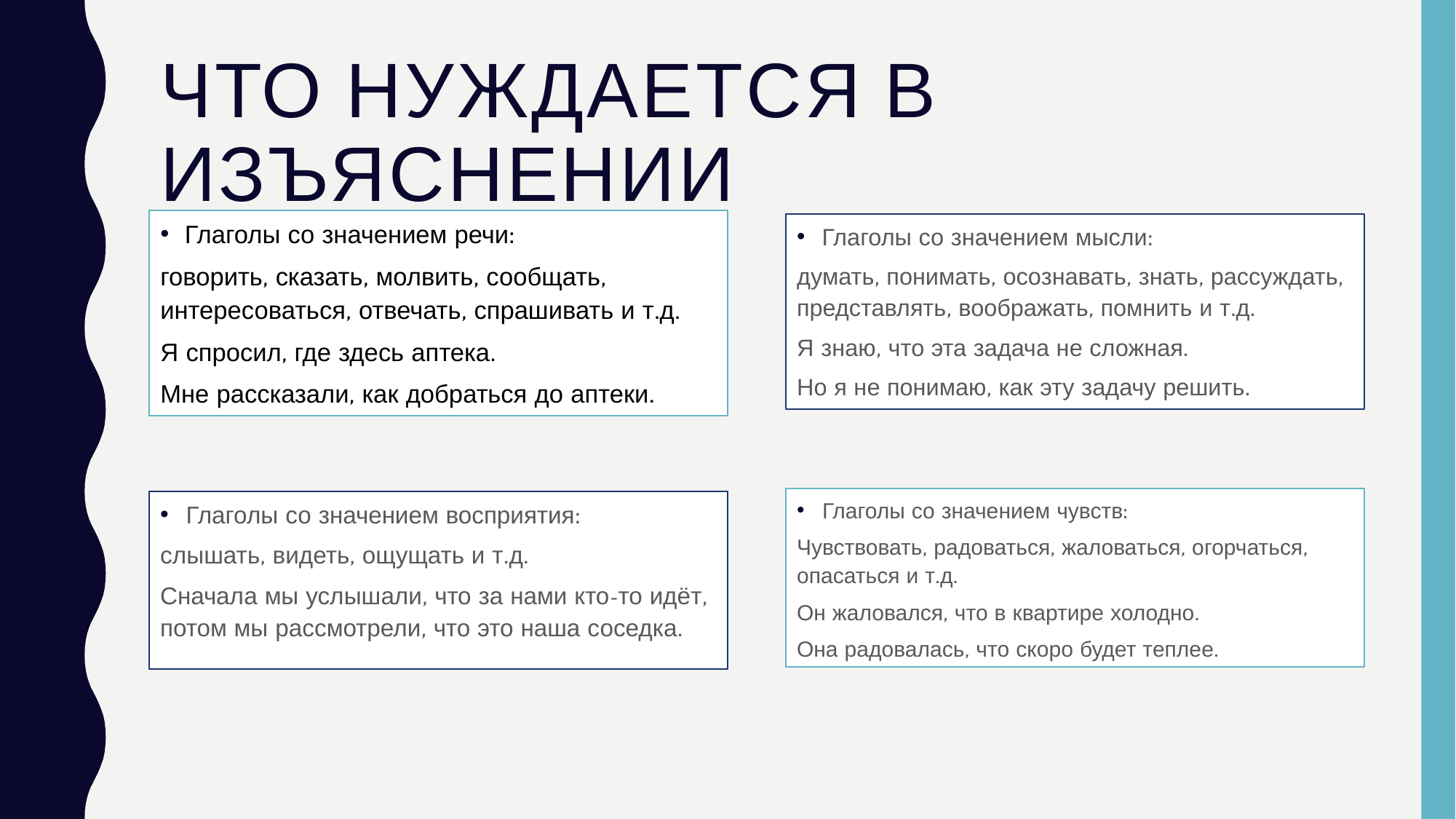

# Что нуждается в изъяснении
Глаголы со значением речи:
говорить, сказать, молвить, сообщать, интересоваться, отвечать, спрашивать и т.д.
Я спросил, где здесь аптека.
Мне рассказали, как добраться до аптеки.
Глаголы со значением мысли:
думать, понимать, осознавать, знать, рассуждать, представлять, воображать, помнить и т.д.
Я знаю, что эта задача не сложная.
Но я не понимаю, как эту задачу решить.
Глаголы со значением чувств:
Чувствовать, радоваться, жаловаться, огорчаться, опасаться и т.д.
Он жаловался, что в квартире холодно.
Она радовалась, что скоро будет теплее.
Глаголы со значением восприятия:
слышать, видеть, ощущать и т.д.
Сначала мы услышали, что за нами кто-то идёт, потом мы рассмотрели, что это наша соседка.